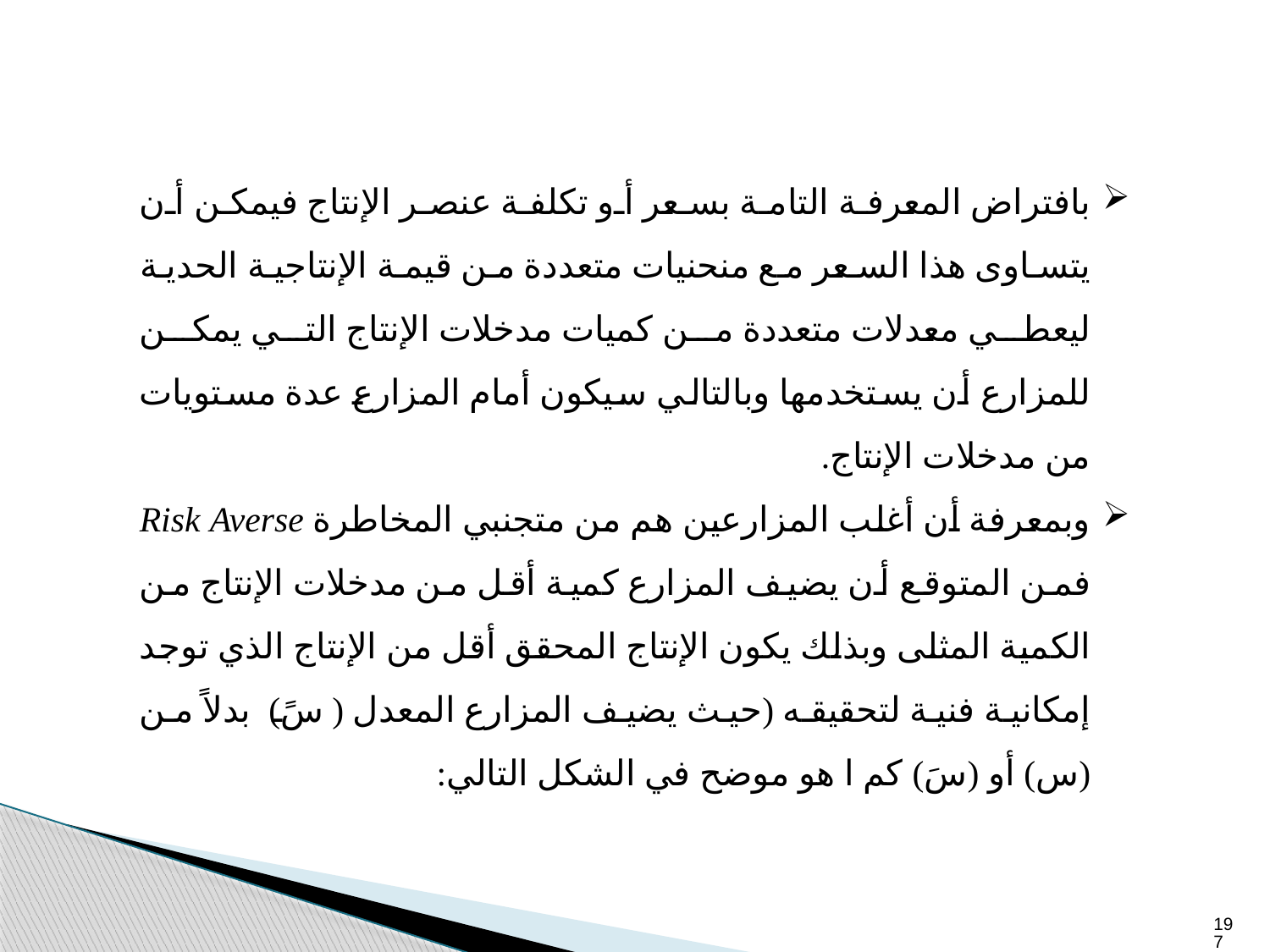

بافتراض المعرفة التامة بسعر أو تكلفة عنصر الإنتاج فيمكن أن يتساوى هذا السعر مع منحنيات متعددة من قيمة الإنتاجية الحدية ليعطي معدلات متعددة من كميات مدخلات الإنتاج التي يمكن للمزارع أن يستخدمها وبالتالي سيكون أمام المزارع عدة مستويات من مدخلات الإنتاج.
وبمعرفة أن أغلب المزارعين هم من متجنبي المخاطرة Risk Averse فمن المتوقع أن يضيف المزارع كمية أقل من مدخلات الإنتاج من الكمية المثلى وبذلك يكون الإنتاج المحقق أقل من الإنتاج الذي توجد إمكانية فنية لتحقيقه (حيث يضيف المزارع المعدل (سً)  بدلاً من (س) أو (سَ) كم ا هو موضح في الشكل التالي:
197